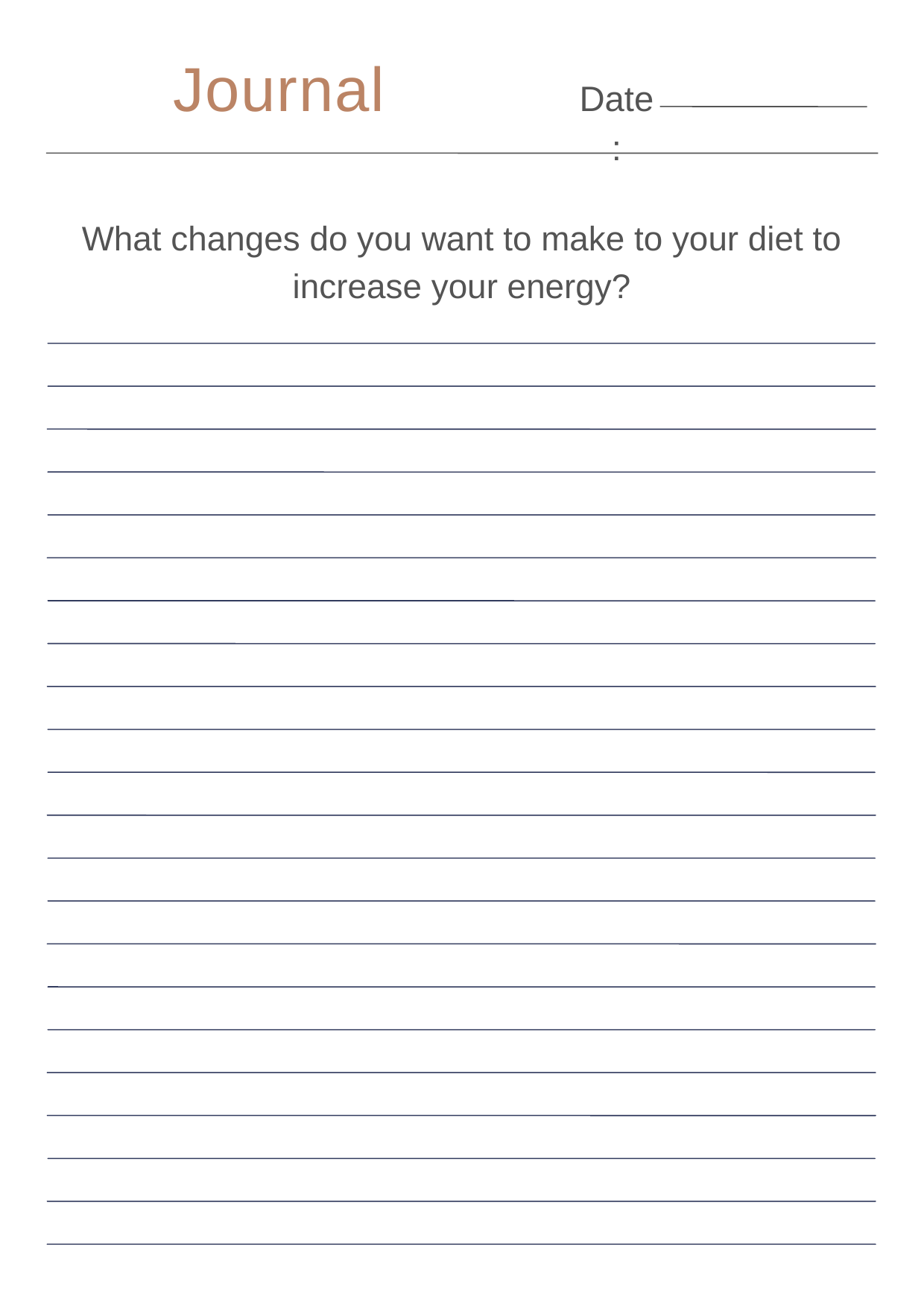

Journal
Date:

What changes do you want to make to your diet to increase your energy?